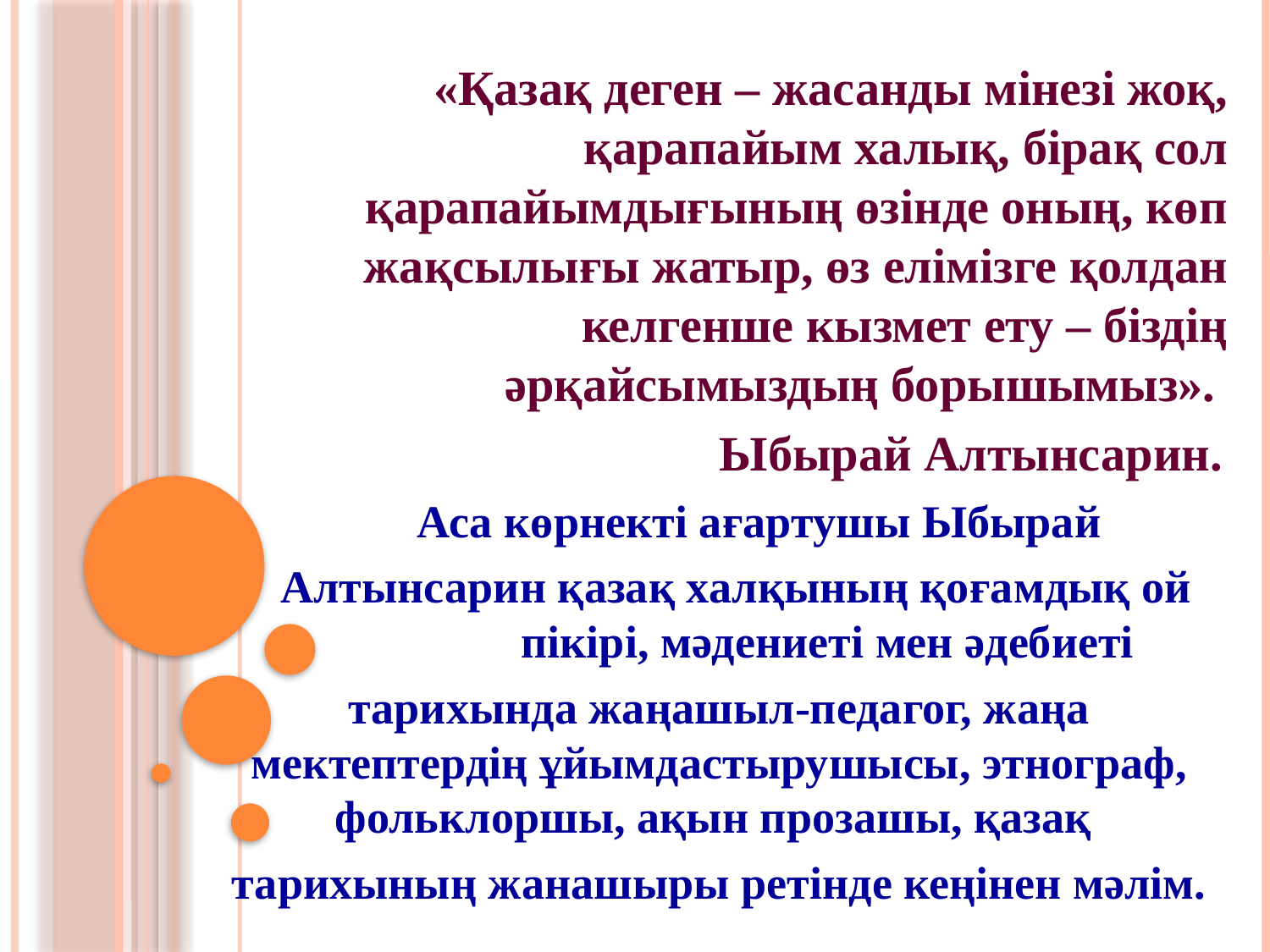

«Қазақ деген – жасанды мінезі жоқ, қарапайым халық, бірақ сол қарапайымдығының өзінде оның, көп жақсылығы жатыр, өз елімізге қолдан келгенше кызмет ету – біздің әрқайсымыздың борышымыз».
                                         Ыбырай Алтынсарин.
        Аса көрнекті ағартушы Ыбырай
      Алтынсарин қазақ халқының қоғамдық ой                        пікірі, мәдениеті мен әдебиеті
тарихында жаңашыл-педагог, жаңа мектептердің ұйымдастырушысы, этнограф, фольклоршы, ақын прозашы, қазақ
тарихының жанашыры ретінде кеңінен мәлім.